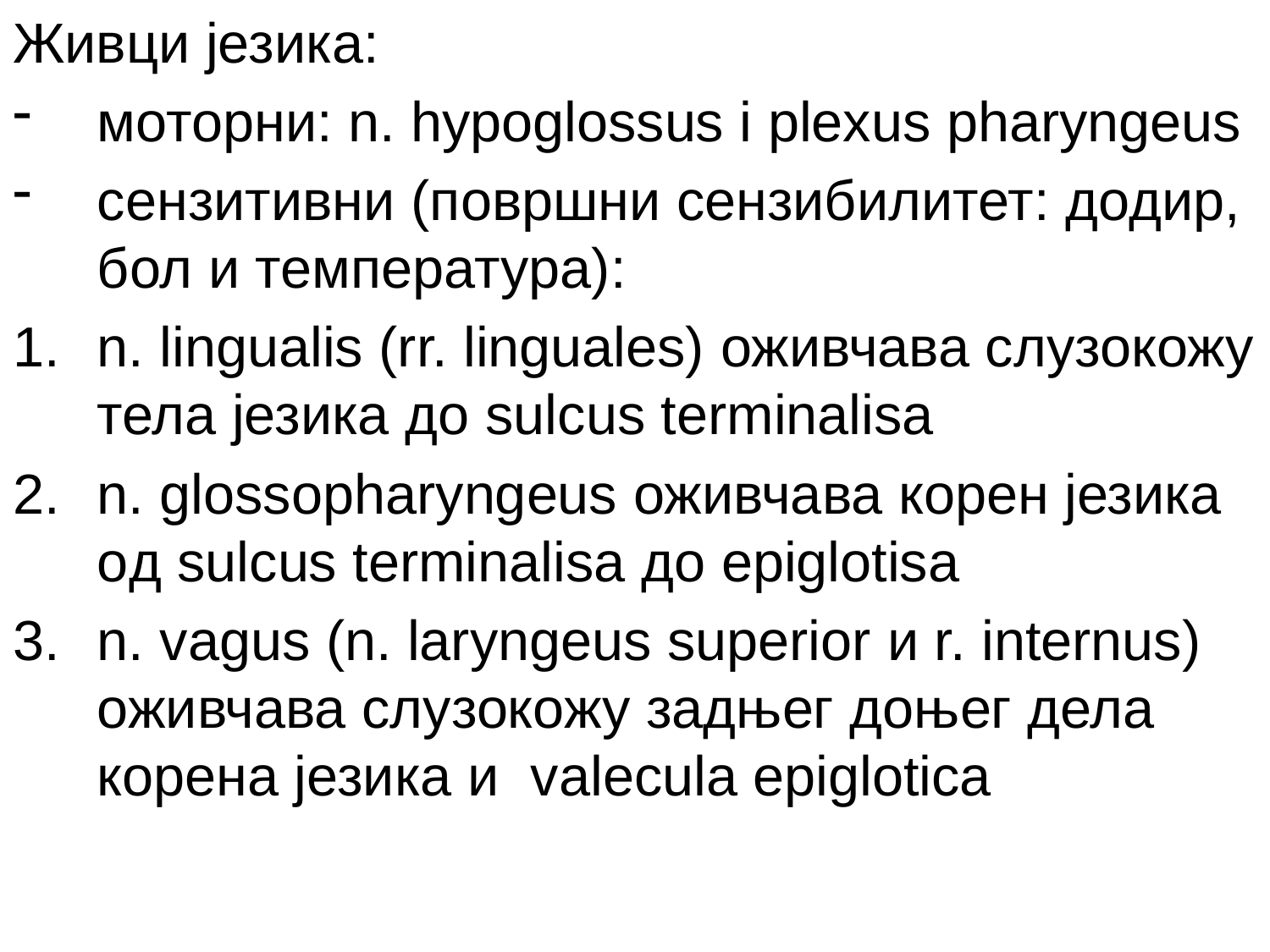

Живци језика:
моторни: n. hypoglossus i plexus pharyngeus
сензитивни (површни сензибилитет: додир, бол и температура):
n. lingualis (rr. linguales) оживчава слузокожу тела језика до sulсus terminalisa
n. glossopharyngeus оживчава корен језика  oд sulсus terminalisa дo epiglotisa
n. vagus (n. laryngeus superior и r. internus) оживчава слузокожу задњег доњег дела корена језика и  valeсulа epiglotiса